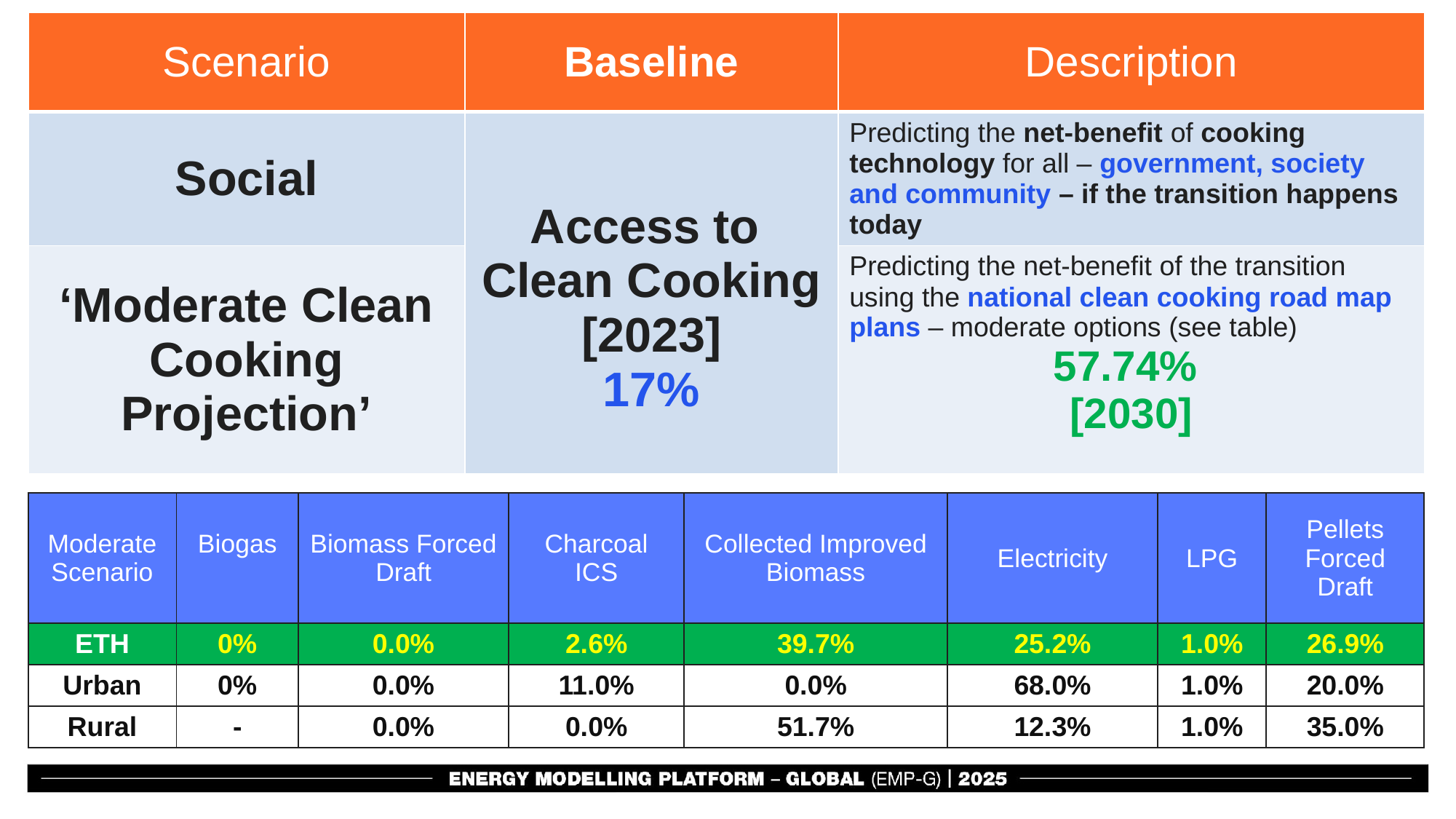

| Scenario | Baseline | Description |
| --- | --- | --- |
| Social | Access to Clean Cooking [2023] 17% | Predicting the net-benefit of cooking technology for all – government, society and community – if the transition happens today |
| ‘Moderate Clean Cooking Projection’ |  | Predicting the net-benefit of the transition using the national clean cooking road map plans – moderate options (see table) 57.74% [2030] |
| Moderate Scenario | Biogas | Biomass Forced Draft | Charcoal ICS | Collected Improved Biomass | Electricity | LPG | Pellets Forced Draft |
| --- | --- | --- | --- | --- | --- | --- | --- |
| ETH | 0% | 0.0% | 2.6% | 39.7% | 25.2% | 1.0% | 26.9% |
| Urban | 0% | 0.0% | 11.0% | 0.0% | 68.0% | 1.0% | 20.0% |
| Rural | - | 0.0% | 0.0% | 51.7% | 12.3% | 1.0% | 35.0% |